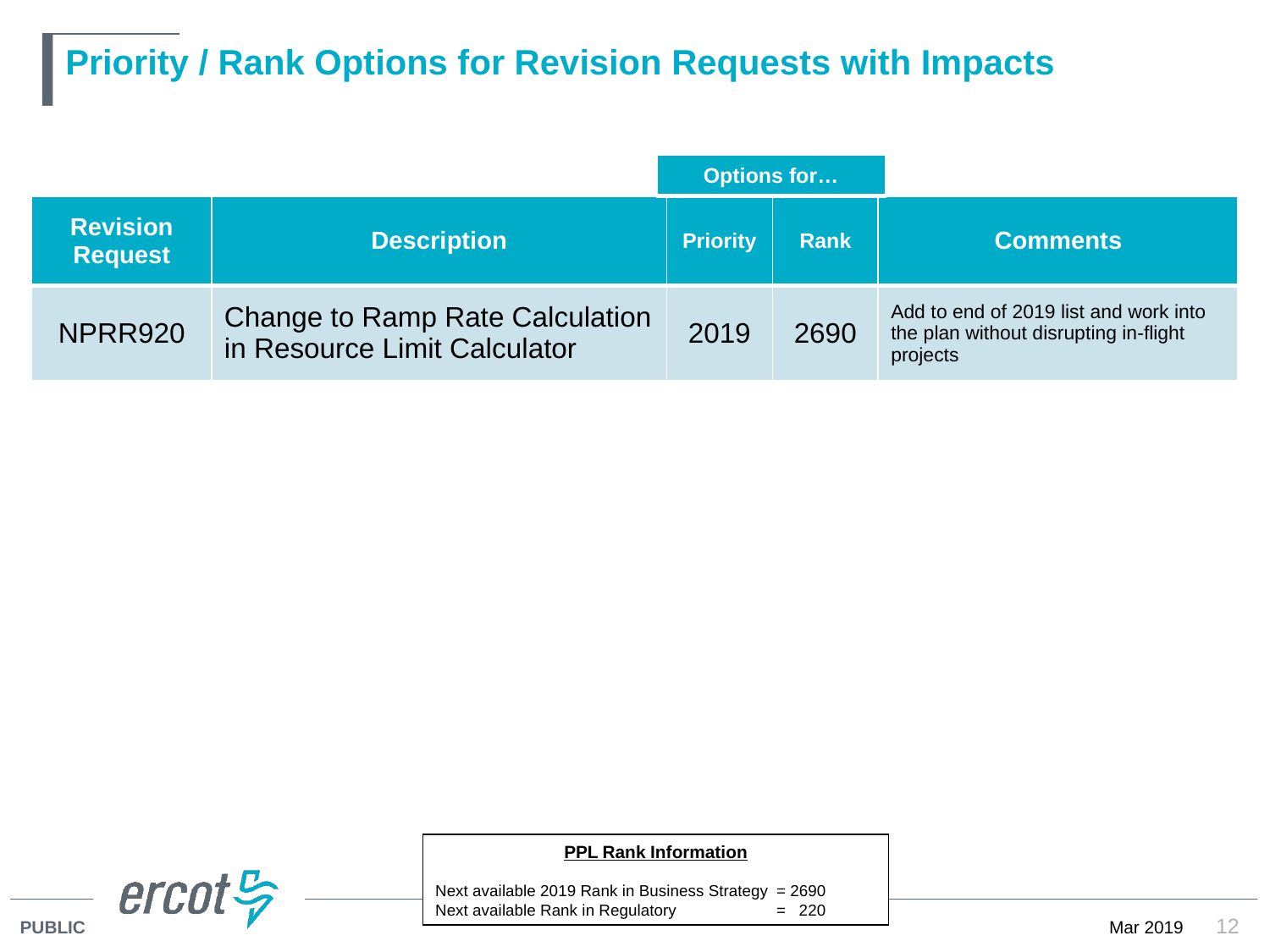

# Priority / Rank Options for Revision Requests with Impacts
| Options for… |
| --- |
| Revision Request | Description | Priority | Rank | Comments |
| --- | --- | --- | --- | --- |
| NPRR920 | Change to Ramp Rate Calculation in Resource Limit Calculator | 2019 | 2690 | Add to end of 2019 list and work into the plan without disrupting in-flight projects |
PPL Rank Information

Next available 2019 Rank in Business Strategy 	= 2690
Next available Rank in Regulatory	=   220
12